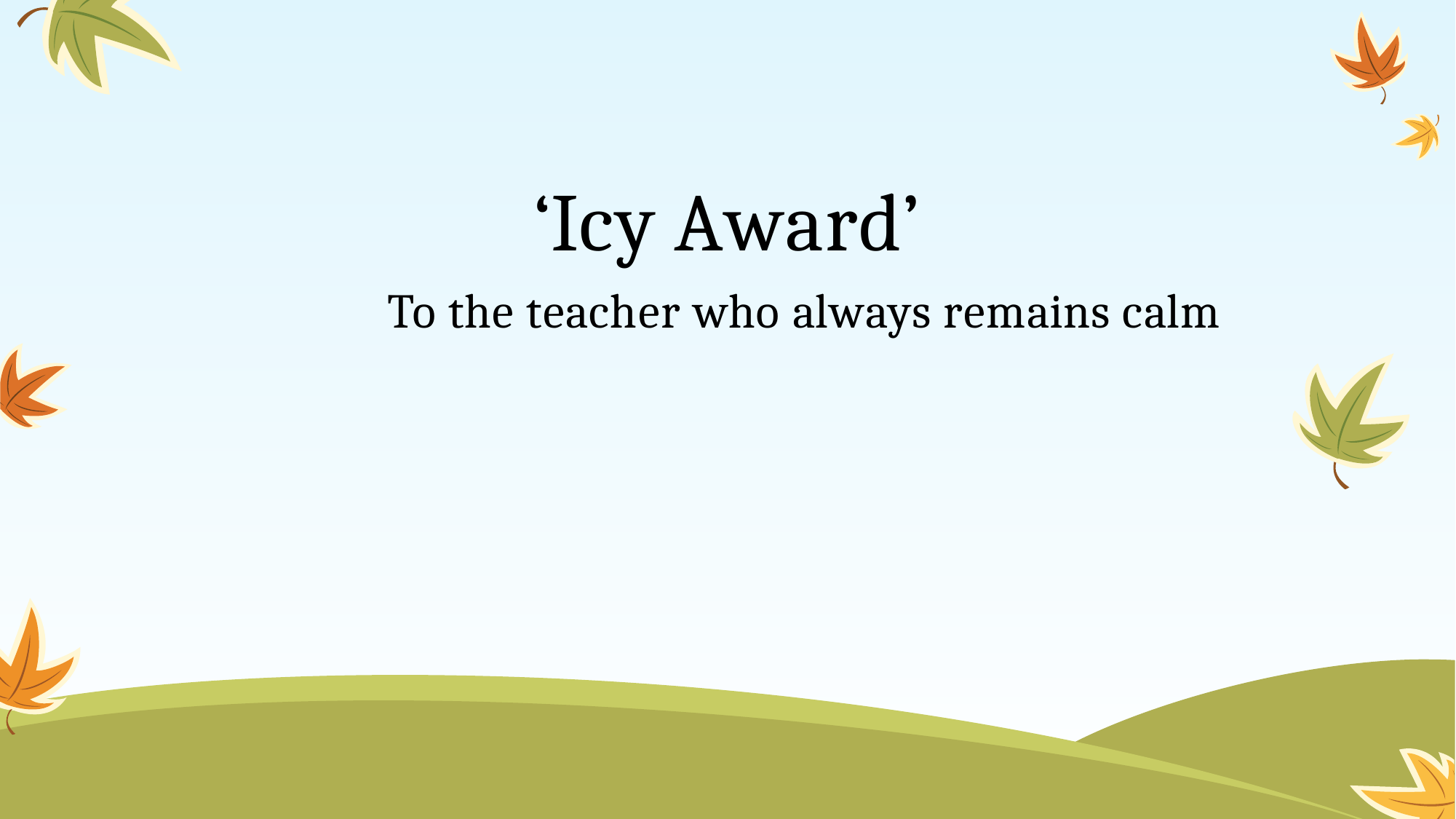

# ‘Icy Award’
To the teacher who always remains calm